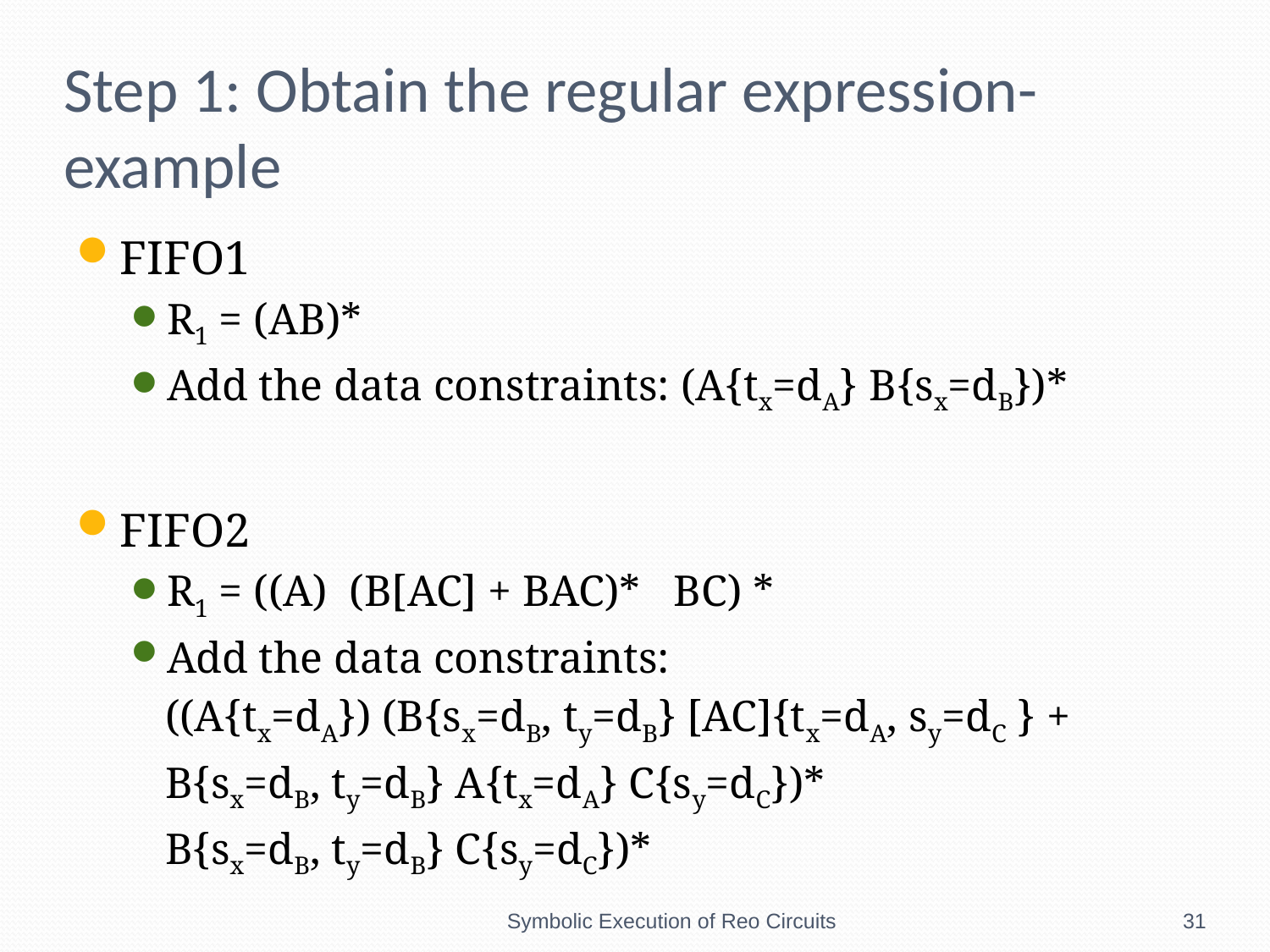

# Step 1: Obtain the regular expression- example
FIFO1
R1 = (AB)*
Add the data constraints: (A{tx=dA} B{sx=dB})*

FIFO2
R1 = ((A)  (B[AC] + BAC)*   BC) *
Add the data constraints:
	((A{tx=dA}) (B{sx=dB, ty=dB} [AC]{tx=dA, sy=dC } +
	B{sx=dB, ty=dB} A{tx=dA} C{sy=dC})*
	B{sx=dB, ty=dB} C{sy=dC})*

Symbolic Execution of Reo Circuits
31